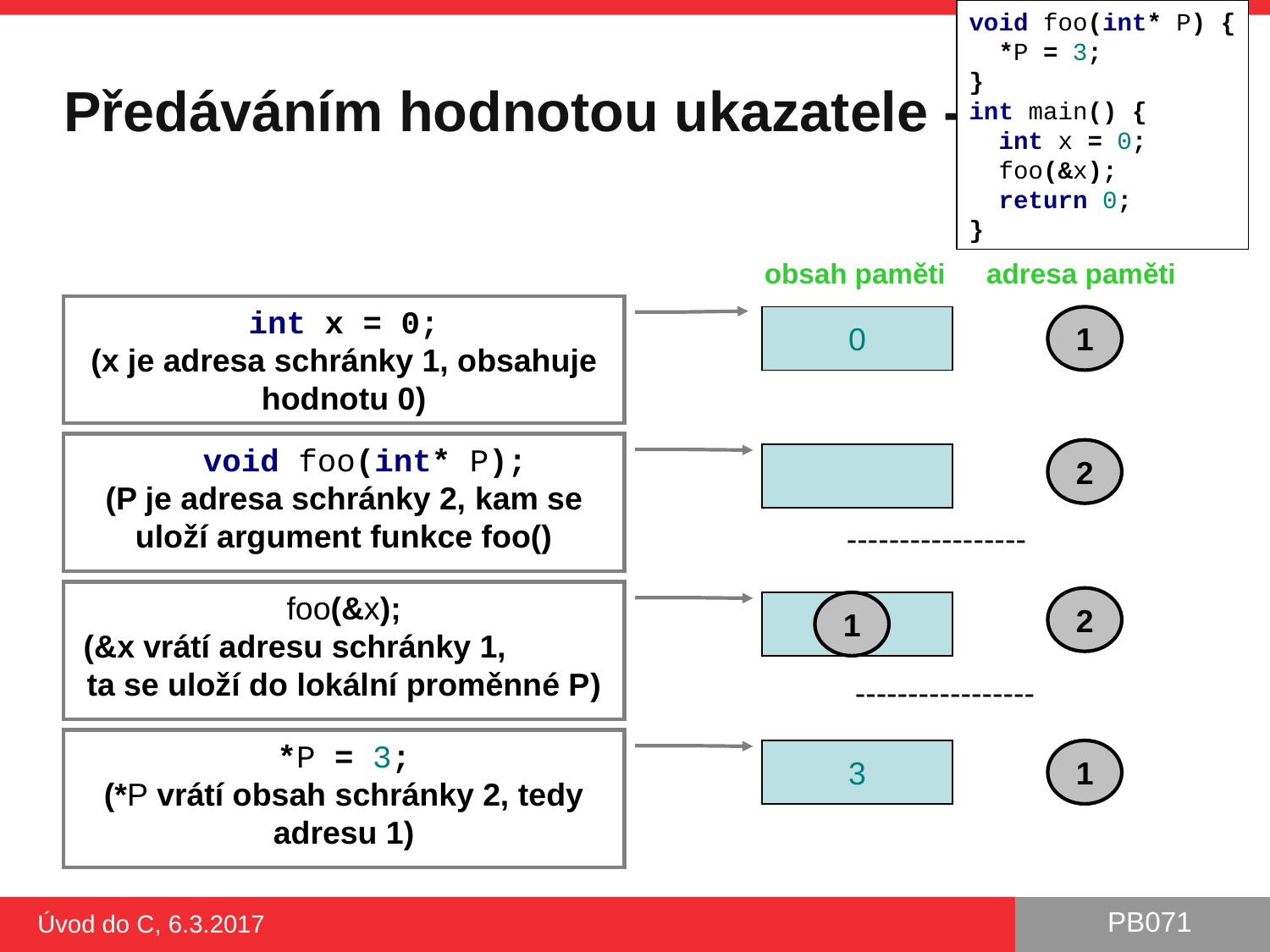

void foo(int* P) {
  *P = 3;
}
int main() {
  int x = 0;
  foo(&x);
  return 0;
}
# Předáváním hodnotou ukazatele - ilustrace

obsah paměti
adresa paměti
int x = 0;
(x je adresa schránky 1, obsahuje hodnotu 0)
0
1
	void foo(int* P);
(P je adresa schránky 2, kam se uloží argument funkce foo()
2

-----------------
foo(&x);
(&x vrátí adresu schránky 1,
ta se uloží do lokální proměnné P)
2

1
-----------------
*P = 3;
(*P vrátí obsah schránky 2, tedy adresu 1)
3
1
Úvod do C, 6.3.2017